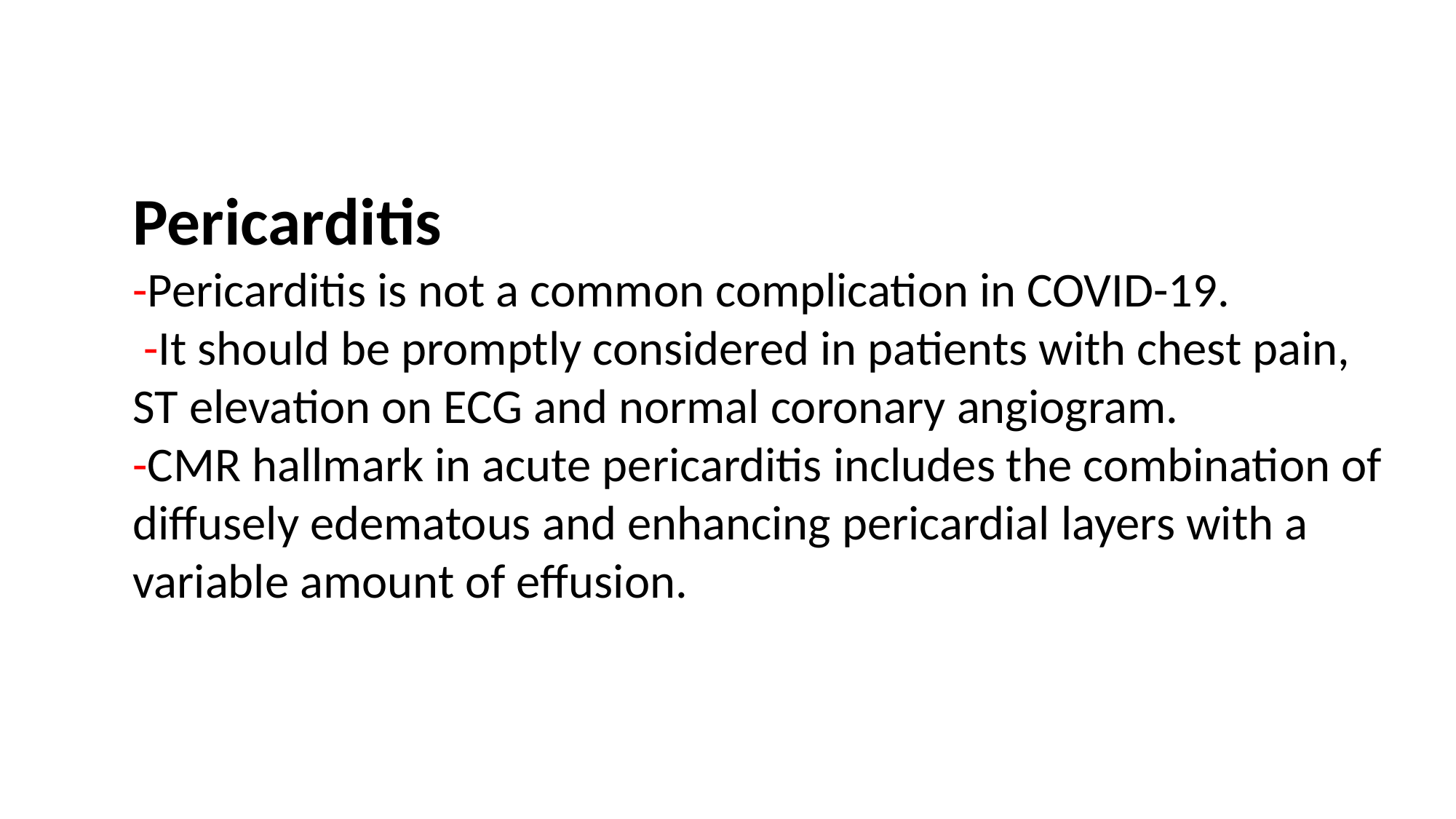

Pericarditis
-Pericarditis is not a common complication in COVID-19.
 -It should be promptly considered in patients with chest pain, ST elevation on ECG and normal coronary angiogram.
-CMR hallmark in acute pericarditis includes the combination of diffusely edematous and enhancing pericardial layers with a variable amount of effusion.